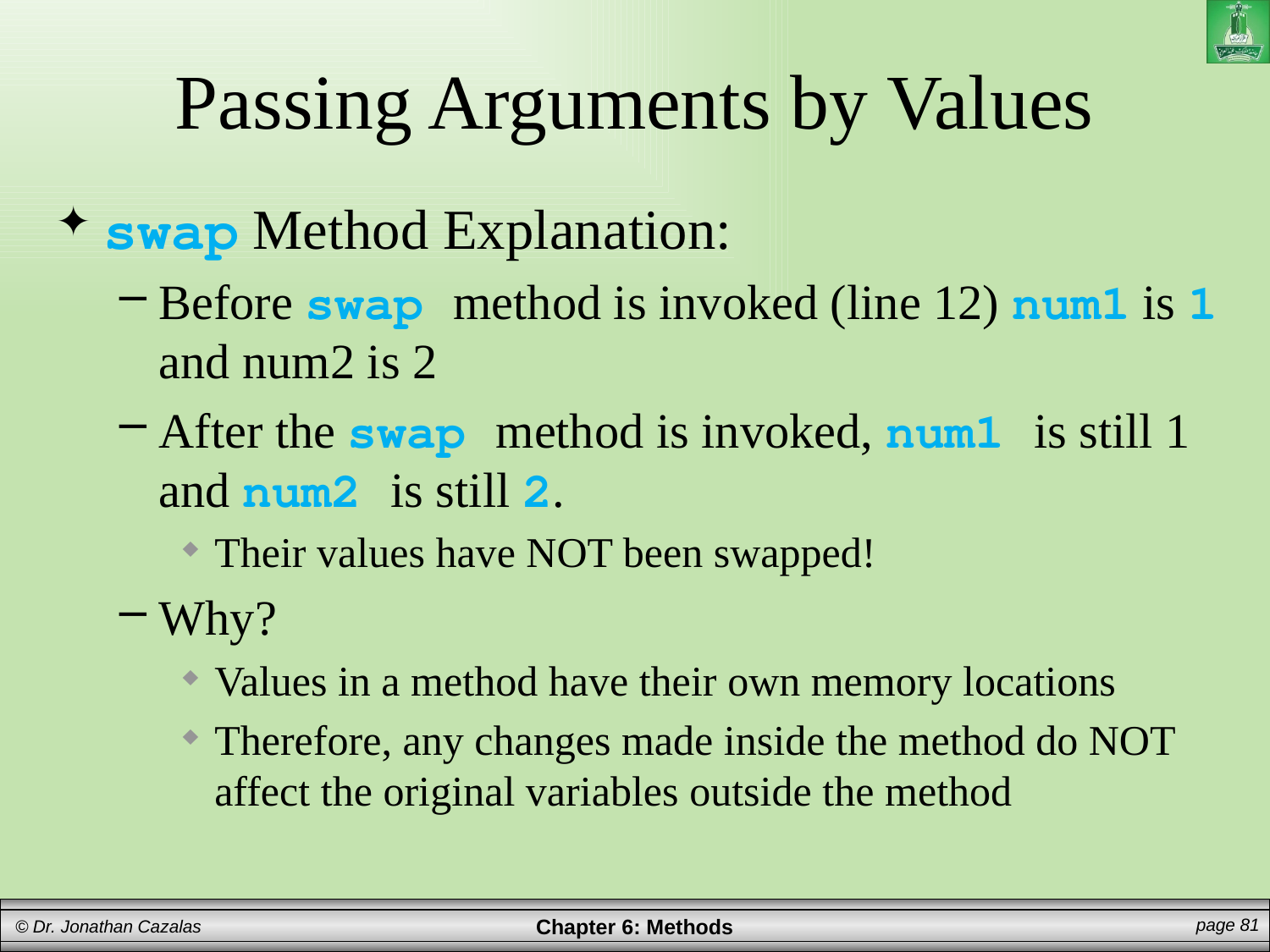

# Passing Arguments by Values
swap Method Explanation:
Before swap method is invoked (line 12) num1 is 1 and num2 is 2
After the swap method is invoked, num1 is still 1 and num2 is still 2.
Their values have NOT been swapped!
Why?
Values in a method have their own memory locations
Therefore, any changes made inside the method do NOT affect the original variables outside the method